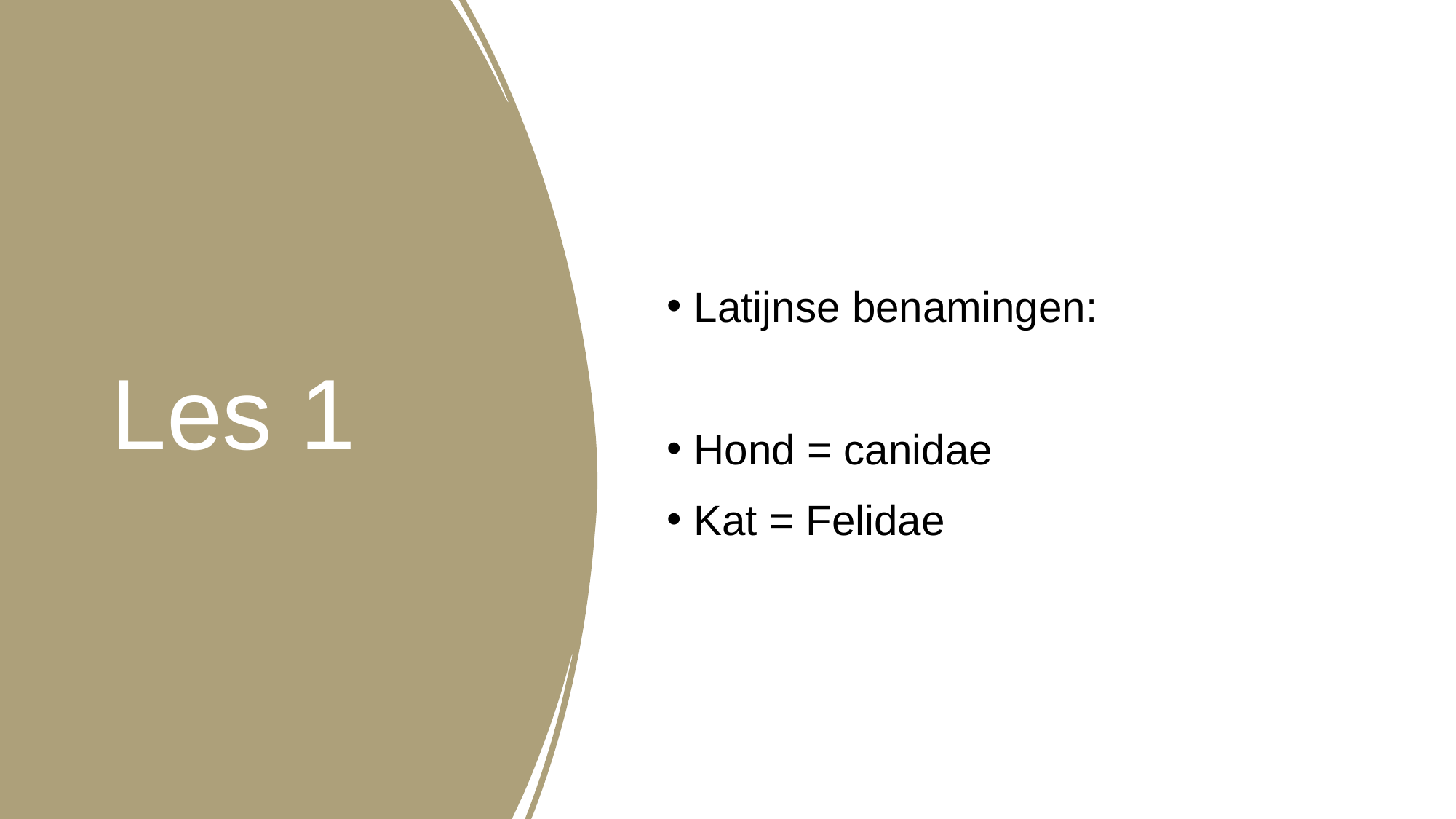

# Les 1
Latijnse benamingen:

Hond = canidae
Kat = Felidae